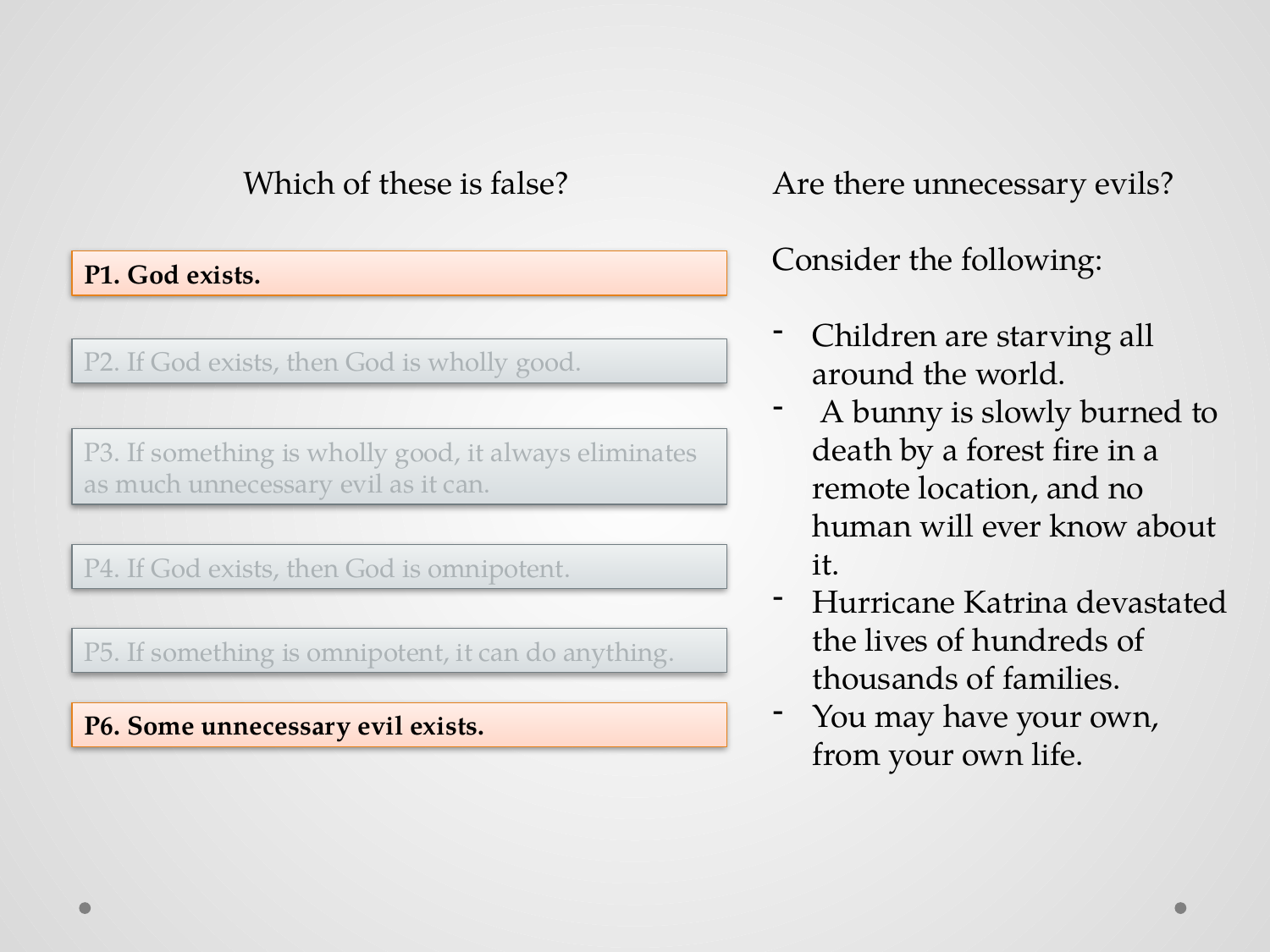

Which of these is false?
Are there unnecessary evils?

Consider the following:

Children are starving all around the world.
 A bunny is slowly burned to death by a forest fire in a remote location, and no human will ever know about it.
Hurricane Katrina devastated the lives of hundreds of thousands of families.
You may have your own, from your own life.
P1. God exists.
P2. If God exists, then God is wholly good.
P3. If something is wholly good, it always eliminates as much unnecessary evil as it can.
P4. If God exists, then God is omnipotent.
P5. If something is omnipotent, it can do anything.
P6. Some unnecessary evil exists.